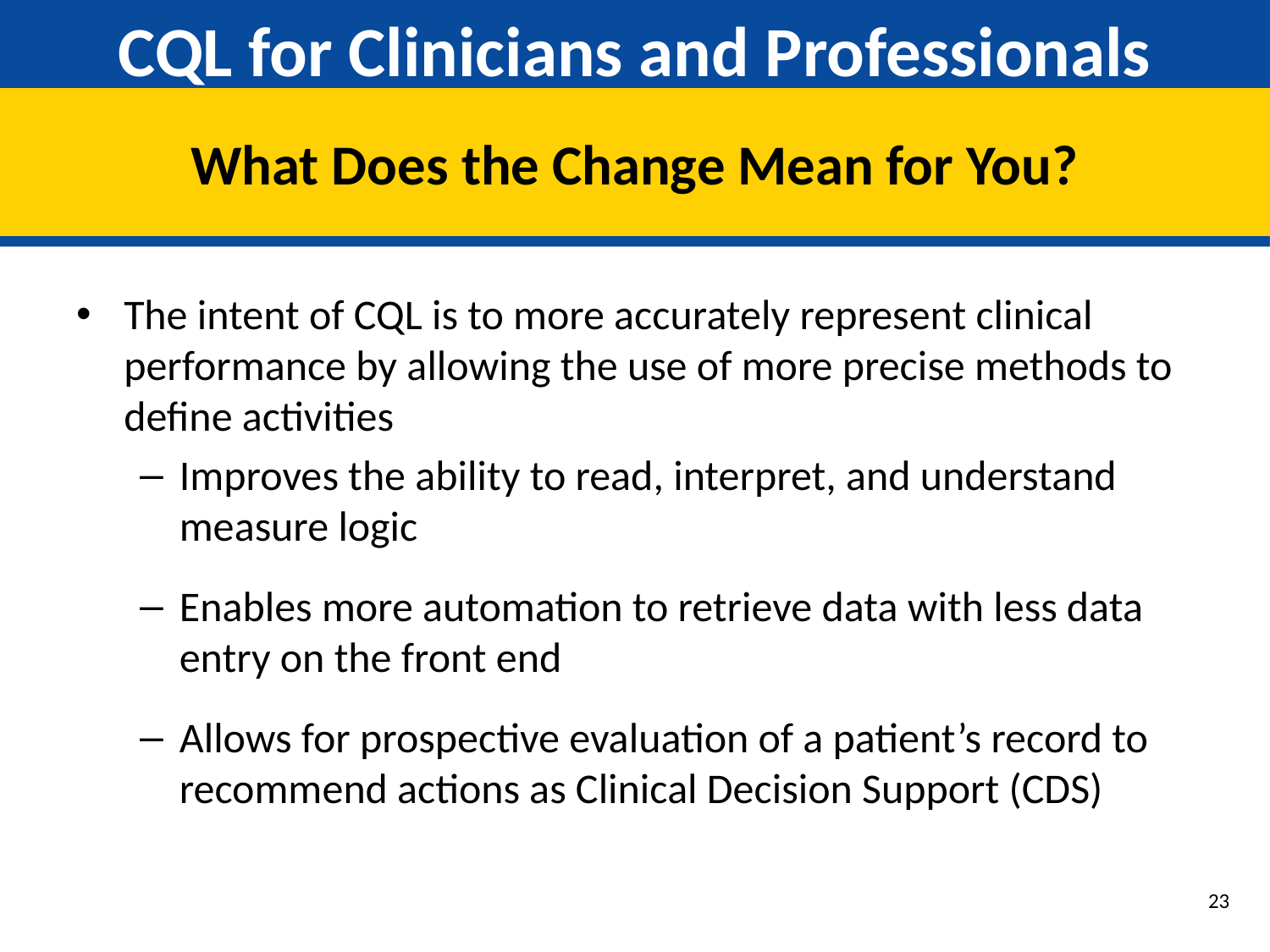

# CQL for Clinicians and Professionals
What Does the Change Mean for You?
The intent of CQL is to more accurately represent clinical performance by allowing the use of more precise methods to define activities
Improves the ability to read, interpret, and understand measure logic
Enables more automation to retrieve data with less data entry on the front end
Allows for prospective evaluation of a patient’s record to recommend actions as Clinical Decision Support (CDS)